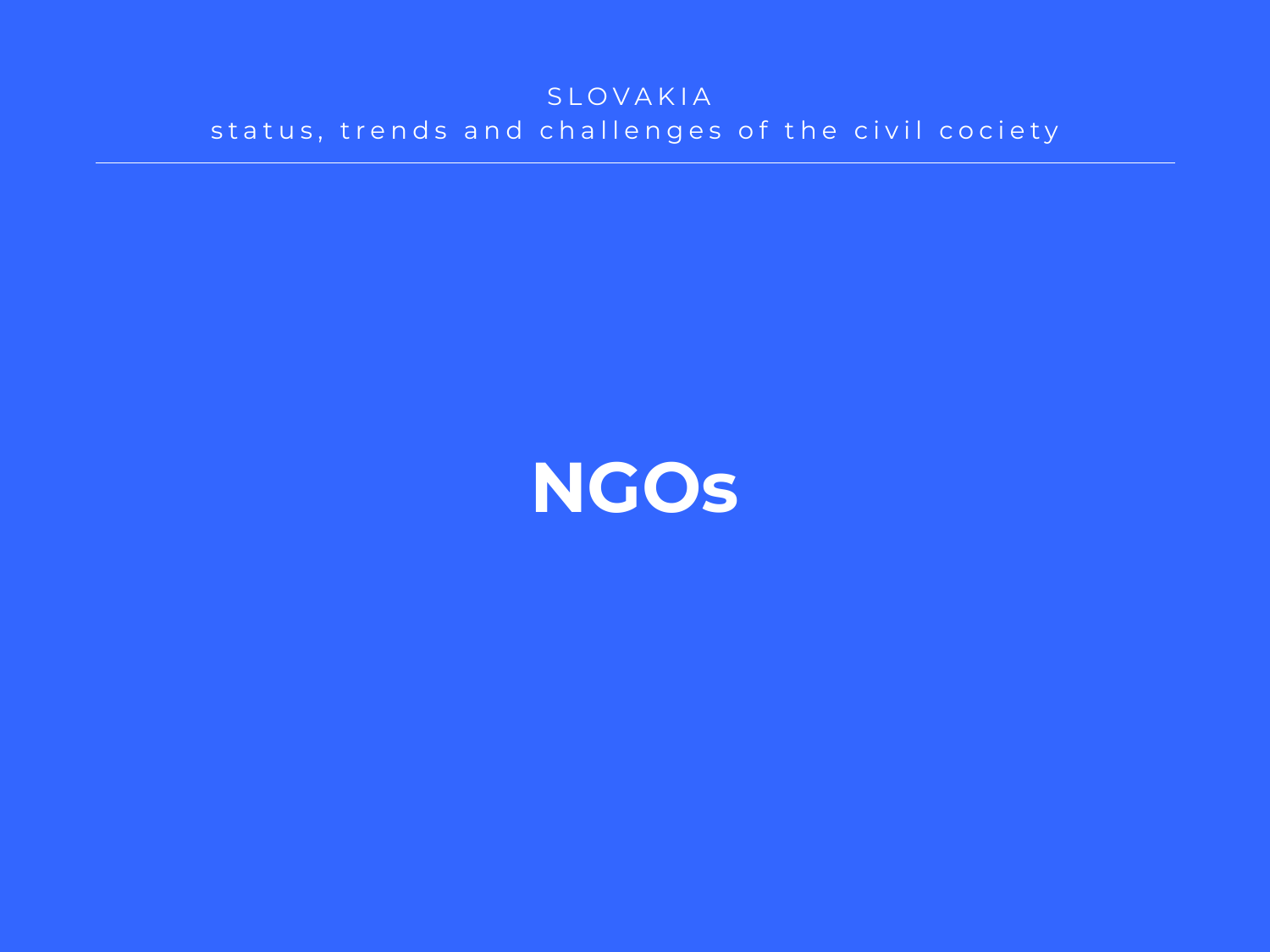

SLOVAKIA
status, trends and challenges of the civil cociety

NGOs